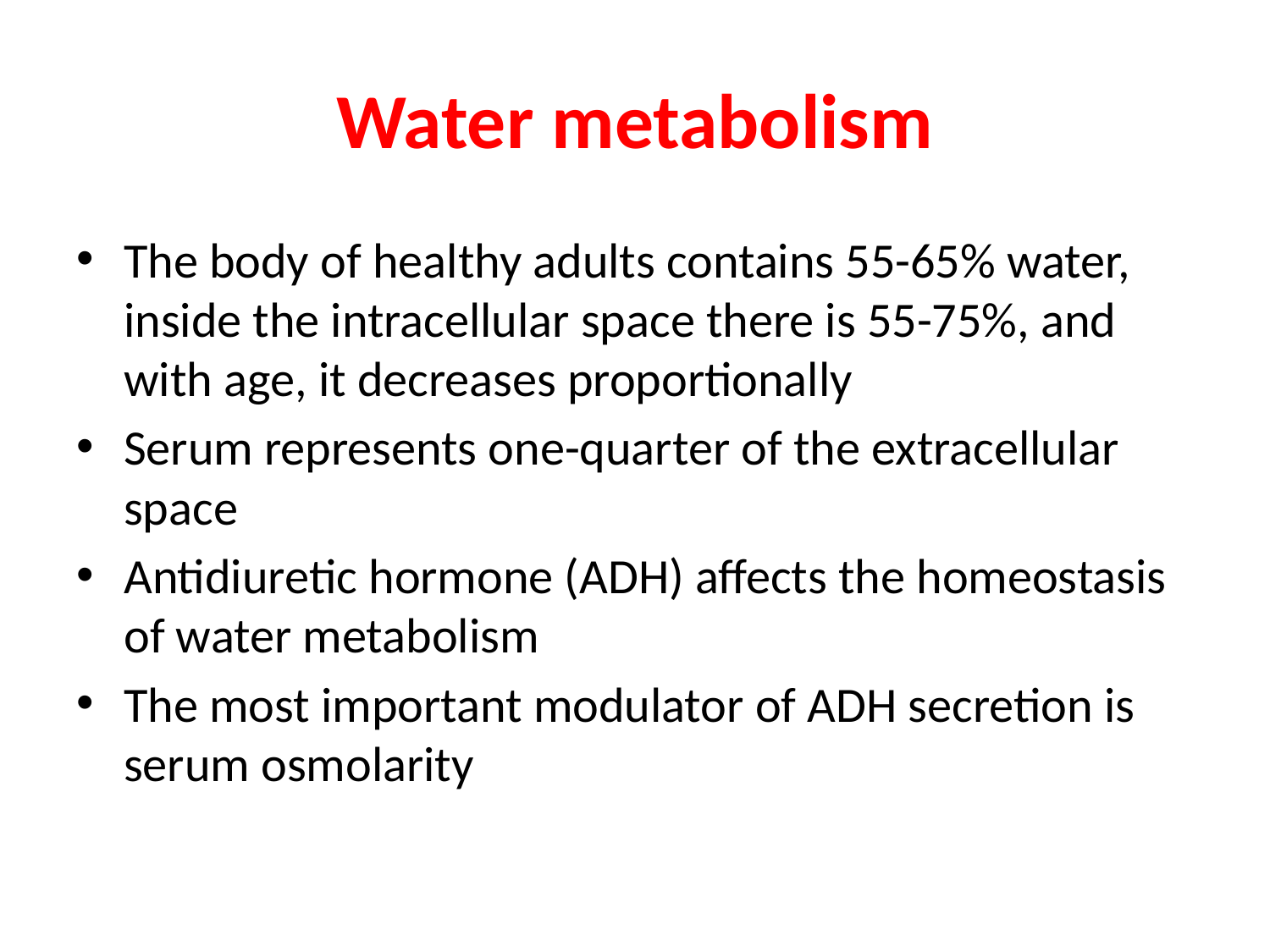

# Water metabolism
The body of healthy adults contains 55-65% water, inside the intracellular space there is 55-75%, and with age, it decreases proportionally
Serum represents one-quarter of the extracellular space
Antidiuretic hormone (ADH) affects the homeostasis of water metabolism
The most important modulator of ADH secretion is serum osmolarity